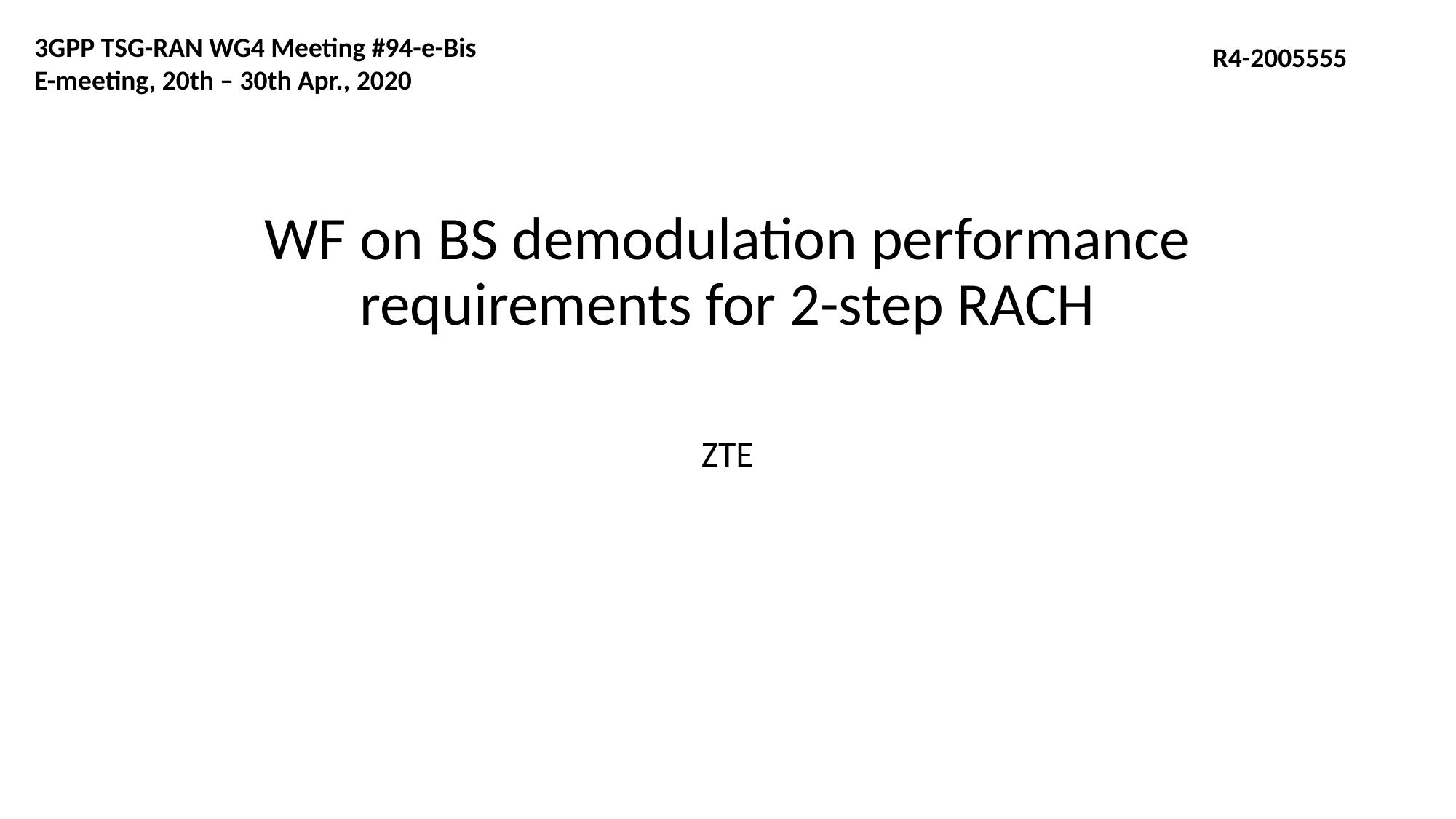

3GPP TSG-RAN WG4 Meeting #94-e-Bis
E-meeting, 20th – 30th Apr., 2020

R4-2005555
# WF on BS demodulation performance requirements for 2-step RACH
ZTE